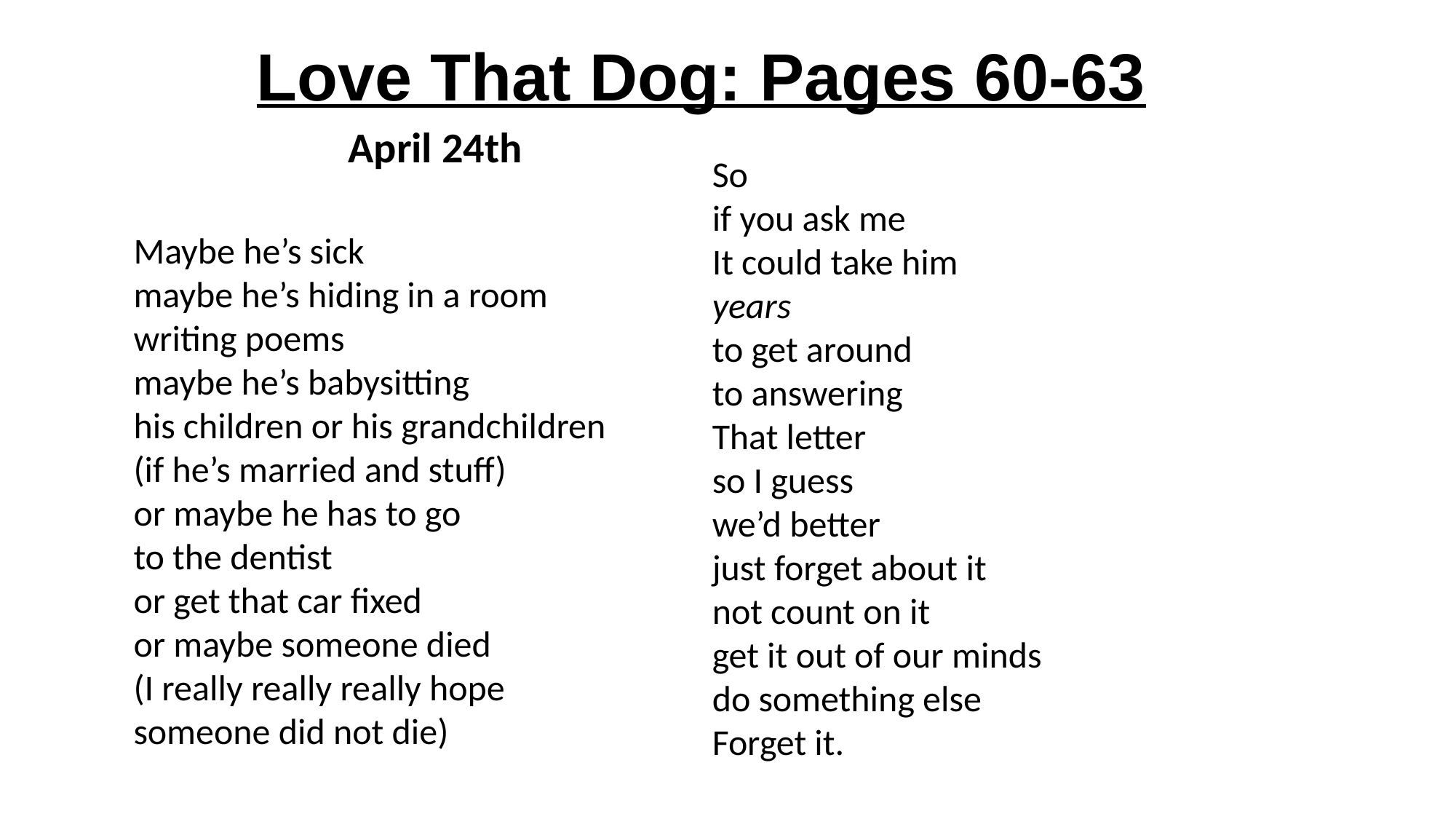

# Love That Dog: Pages 60-63
April 24th
So
if you ask me
It could take him
years
to get around
to answering
That letter
so I guess
we’d better
just forget about it
not count on it
get it out of our minds
do something else
Forget it.
Maybe he’s sick
maybe he’s hiding in a room
writing poems
maybe he’s babysitting
his children or his grandchildren
(if he’s married and stuff)
or maybe he has to go
to the dentist
or get that car fixed
or maybe someone died
(I really really really hope
someone did not die)